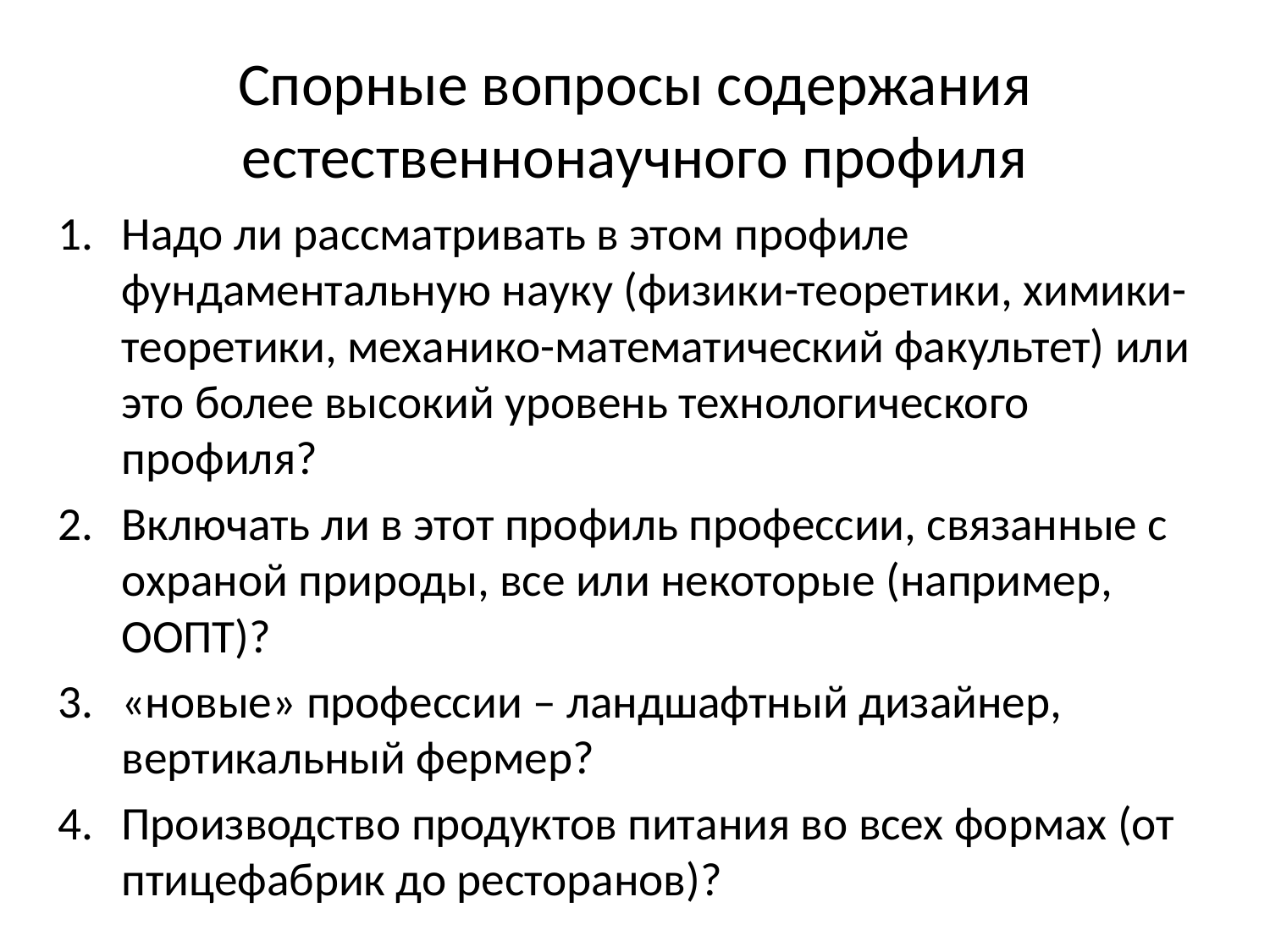

# Спорные вопросы содержания естественнонаучного профиля
Надо ли рассматривать в этом профиле фундаментальную науку (физики-теоретики, химики-теоретики, механико-математический факультет) или это более высокий уровень технологического профиля?
Включать ли в этот профиль профессии, связанные с охраной природы, все или некоторые (например, ООПТ)?
«новые» профессии – ландшафтный дизайнер, вертикальный фермер?
Производство продуктов питания во всех формах (от птицефабрик до ресторанов)?